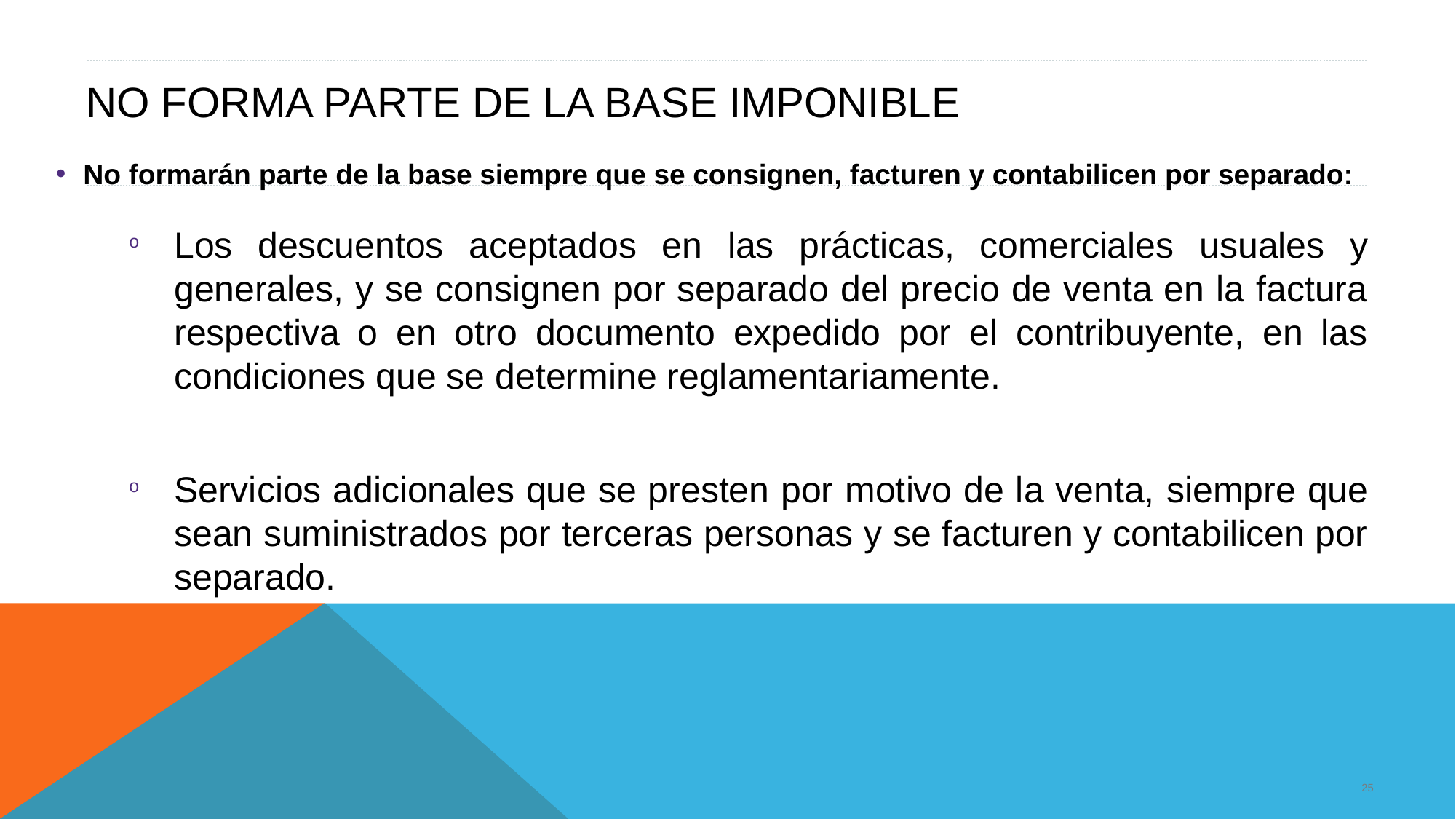

# NO FORMA PARTE DE LA BASE IMPONIBLE
No formarán parte de la base siempre que se consignen, facturen y contabilicen por separado:

Los descuentos aceptados en las prácticas, comerciales usuales y generales, y se consignen por separado del precio de venta en la factura respectiva o en otro documento expedido por el contribuyente, en las condiciones que se determine reglamentariamente.

Servicios adicionales que se presten por motivo de la venta, siempre que sean suministrados por terceras personas y se facturen y contabilicen por separado.